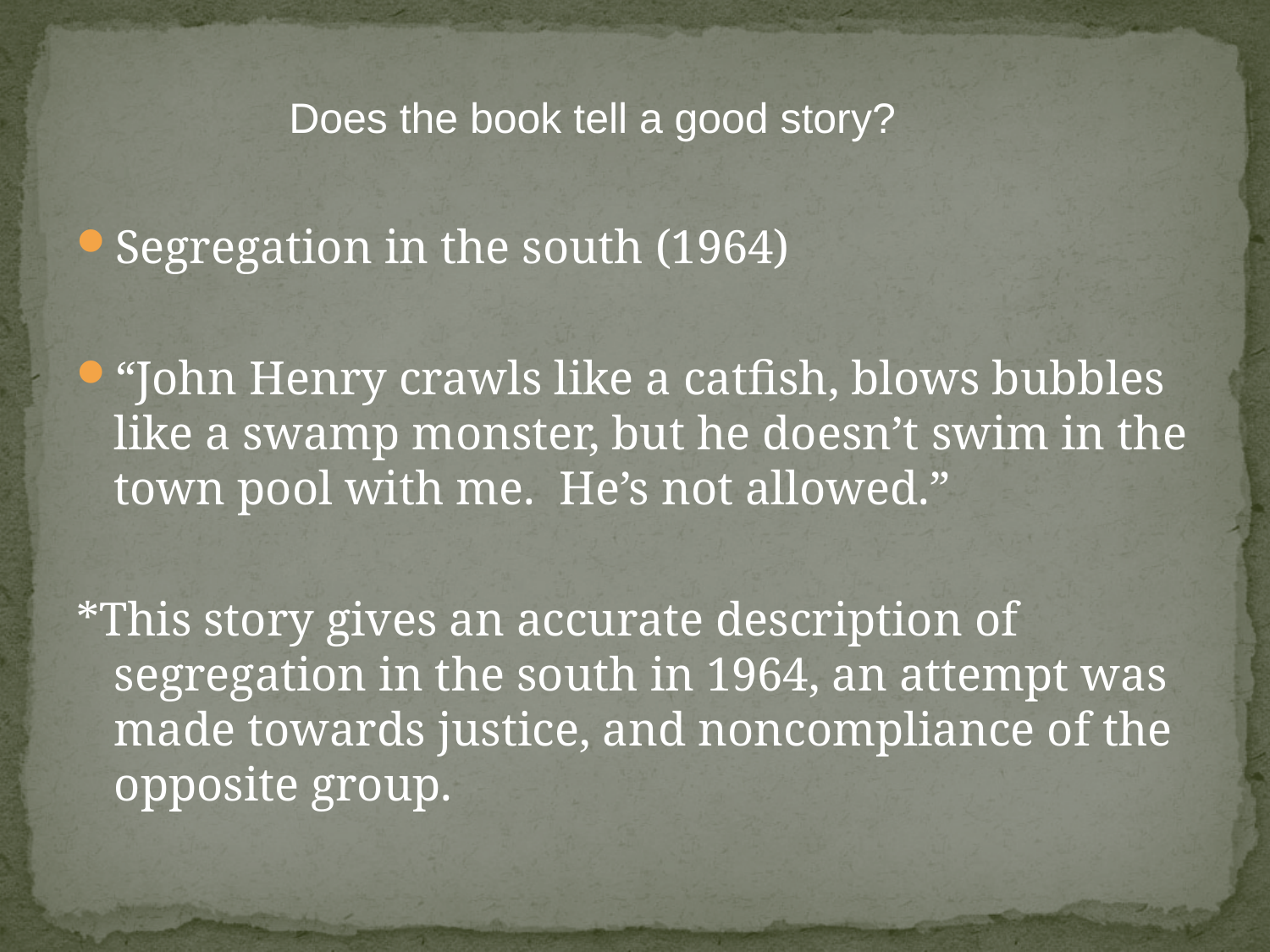

Does the book tell a good story?
Segregation in the south (1964)

“John Henry crawls like a catfish, blows bubbles like a swamp monster, but he doesn’t swim in the town pool with me.  He’s not allowed.”

*This story gives an accurate description of segregation in the south in 1964, an attempt was made towards justice, and noncompliance of the opposite group.